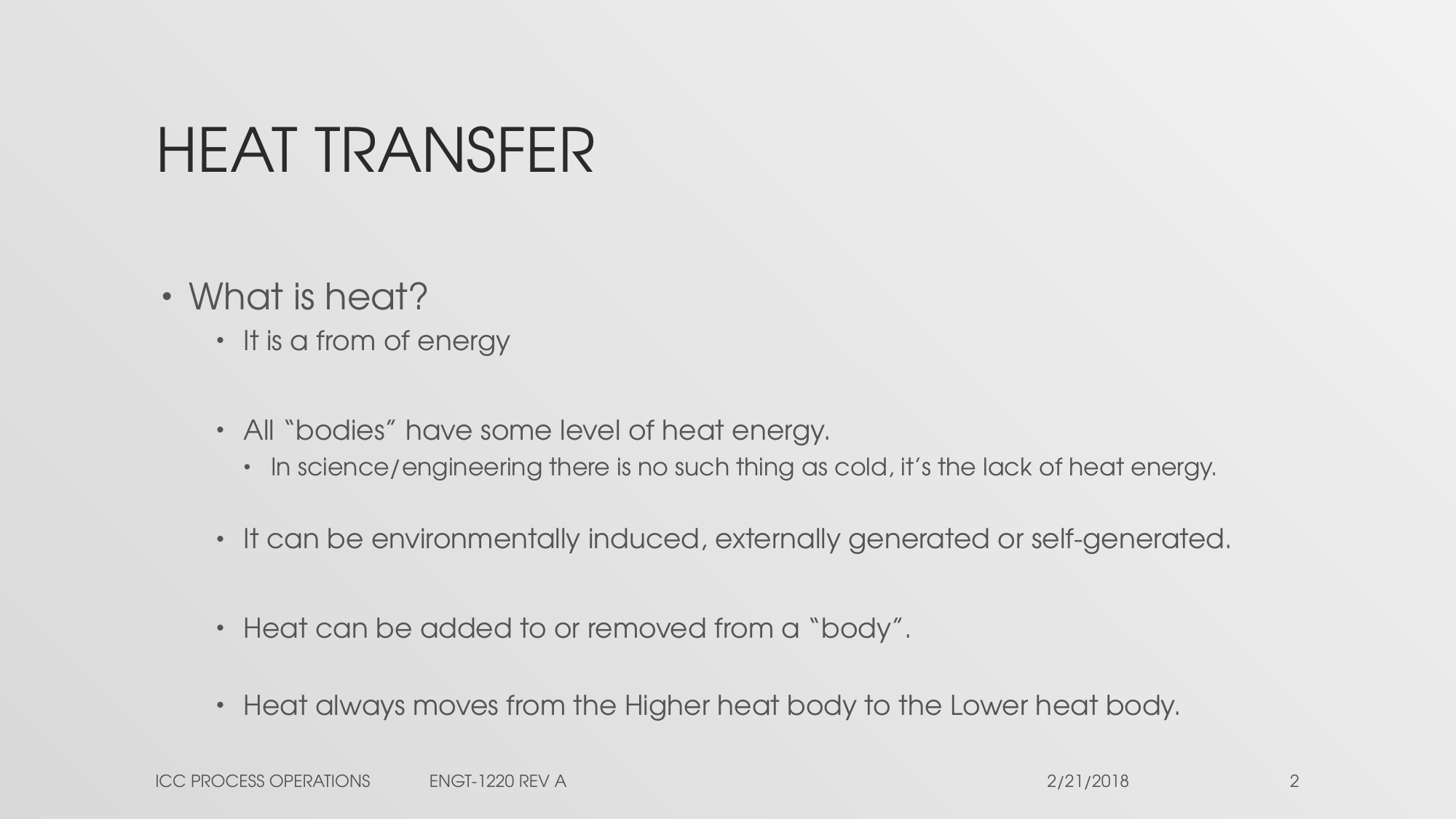

# Heat transfer
What is heat?
It is a from of energy

All “bodies” have some level of heat energy.
In science/engineering there is no such thing as cold, it’s the lack of heat energy.

It can be environmentally induced, externally generated or self-generated.

Heat can be added to or removed from a “body”.

Heat always moves from the Higher heat body to the Lower heat body.

ICC Process Operations             ENGT-1220 Rev A
2/21/2018
2